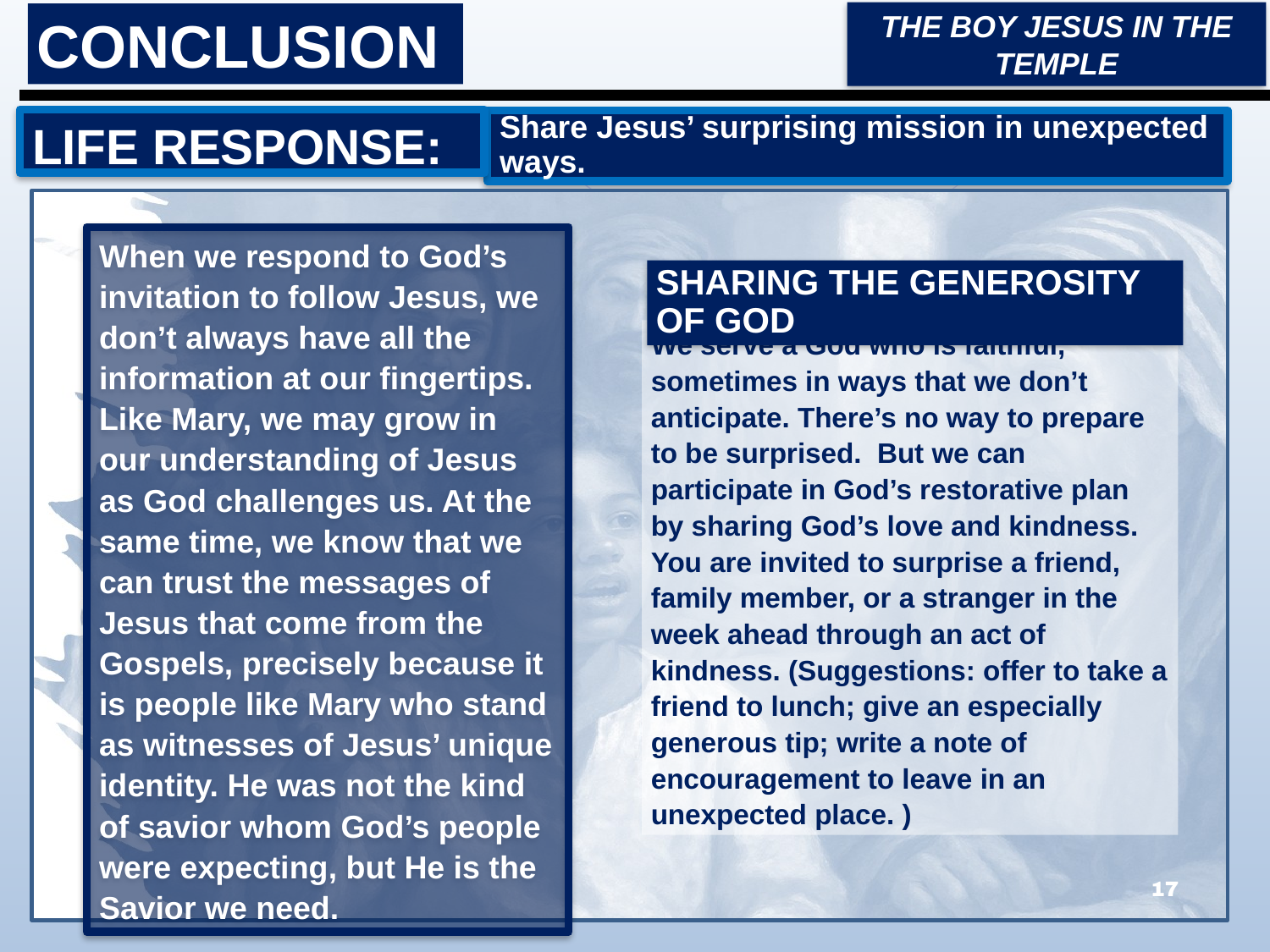

The Boy Jesus in the Temple
CONCLUSION
Life Response:
Share Jesus’ surprising mission in unexpected ways.

When we respond to God’s invitation to follow Jesus, we don’t always have all the information at our fingertips. Like Mary, we may grow in our understanding of Jesus as God challenges us. At the same time, we know that we can trust the messages of Jesus that come from the Gospels, precisely because it is people like Mary who stand as witnesses of Jesus’ unique identity. He was not the kind of savior whom God’s people were expecting, but He is the Savior we need.
Sharing the Generosity of God
We serve a God who is faithful, sometimes in ways that we don’t anticipate. There’s no way to prepare to be surprised.  But we can participate in God’s restorative plan by sharing God’s love and kindness. You are invited to surprise a friend, family member, or a stranger in the week ahead through an act of kindness. (Suggestions: offer to take a friend to lunch; give an especially generous tip; write a note of encouragement to leave in an unexpected place. )
17